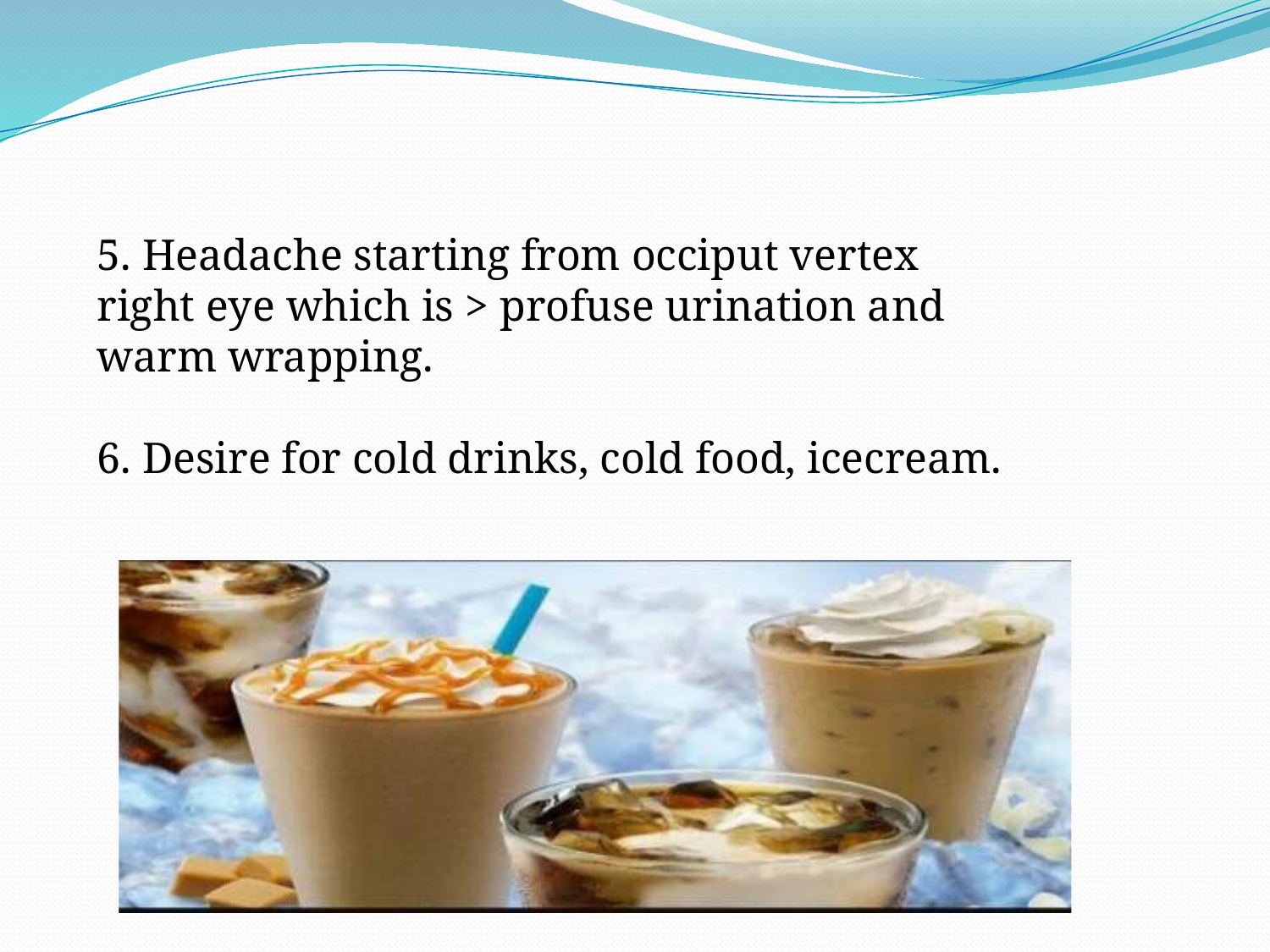

5. Headache starting from occiput vertex
right eye which is > profuse urination and
warm wrapping.

6. Desire for cold drinks, cold food, icecream.